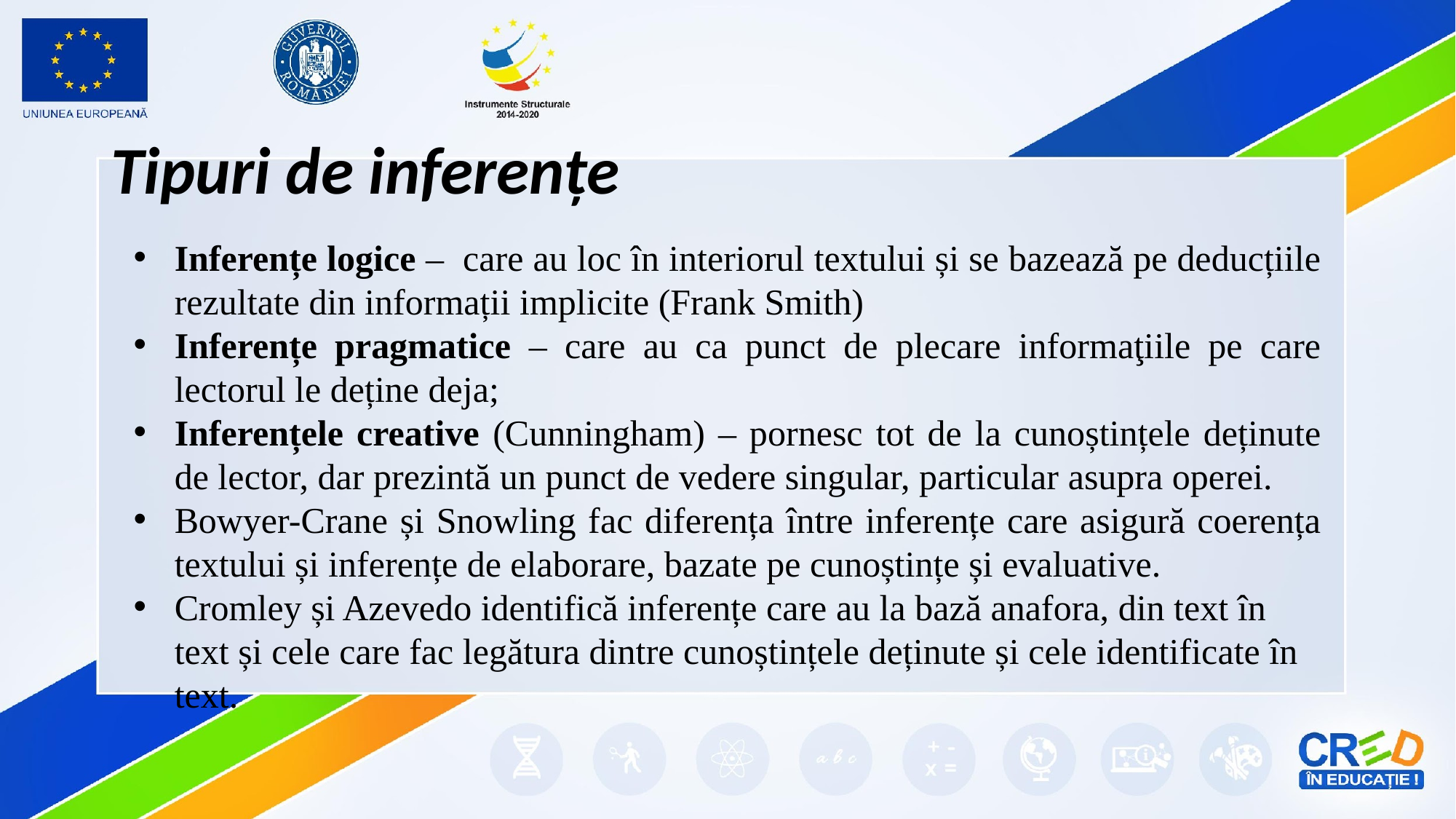

# Tipuri de inferențe
Inferențe logice –  care au loc în interiorul textului și se bazează pe deducțiile rezultate din informații implicite (Frank Smith)
Inferențe pragmatice – care au ca punct de plecare informaţiile pe care lectorul le deține deja;
Inferențele creative (Cunningham) – pornesc tot de la cunoștințele deținute de lector, dar prezintă un punct de vedere singular, particular asupra operei.
Bowyer-Crane și Snowling fac diferența între inferențe care asigură coerența textului și inferențe de elaborare, bazate pe cunoștințe și evaluative.
Cromley și Azevedo identifică inferențe care au la bază anafora, din text în text și cele care fac legătura dintre cunoștințele deținute și cele identificate în text.